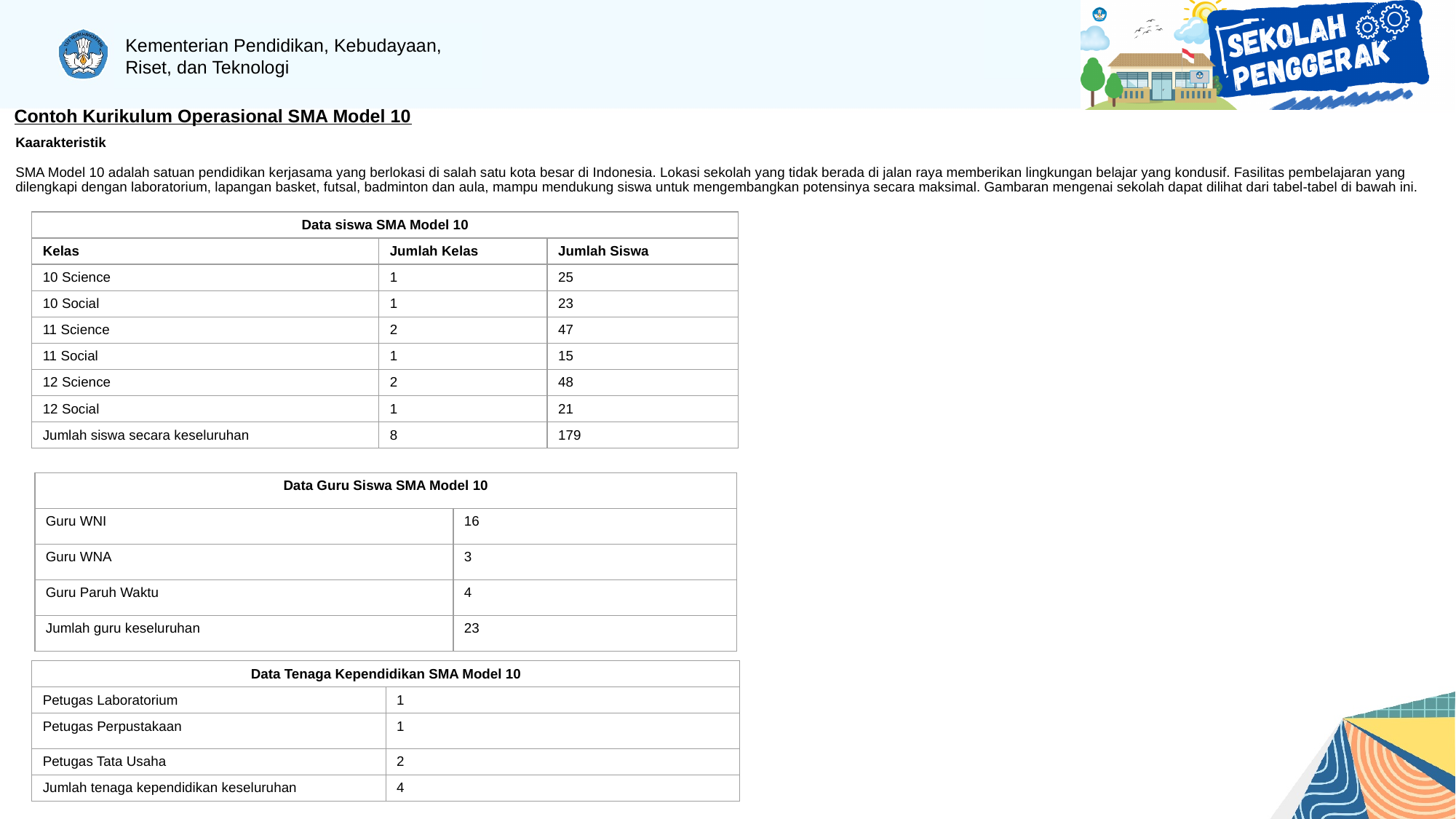

# Contoh Kurikulum Operasional SMA Model 10
Kaarakteristik
SMA Model 10 adalah satuan pendidikan kerjasama yang berlokasi di salah satu kota besar di Indonesia. Lokasi sekolah yang tidak berada di jalan raya memberikan lingkungan belajar yang kondusif. Fasilitas pembelajaran yang dilengkapi dengan laboratorium, lapangan basket, futsal, badminton dan aula, mampu mendukung siswa untuk mengembangkan potensinya secara maksimal. Gambaran mengenai sekolah dapat dilihat dari tabel-tabel di bawah ini.

| Data siswa SMA Model 10 |  |  |
| --- | --- | --- |
| Kelas | Jumlah Kelas | Jumlah Siswa |
| 10 Science | 1 | 25 |
| 10 Social | 1 | 23 |
| 11 Science | 2 | 47 |
| 11 Social | 1 | 15 |
| 12 Science | 2 | 48 |
| 12 Social | 1 | 21 |
| Jumlah siswa secara keseluruhan | 8 | 179 |
| Data Guru Siswa SMA Model 10 |  |
| --- | --- |
| Guru WNI | 16 |
| Guru WNA | 3 |
| Guru Paruh Waktu | 4 |
| Jumlah guru keseluruhan | 23 |
| Data Tenaga Kependidikan SMA Model 10 |  |
| --- | --- |
| Petugas Laboratorium | 1 |
| Petugas Perpustakaan | 1 |
| Petugas Tata Usaha | 2 |
| Jumlah tenaga kependidikan keseluruhan | 4 |